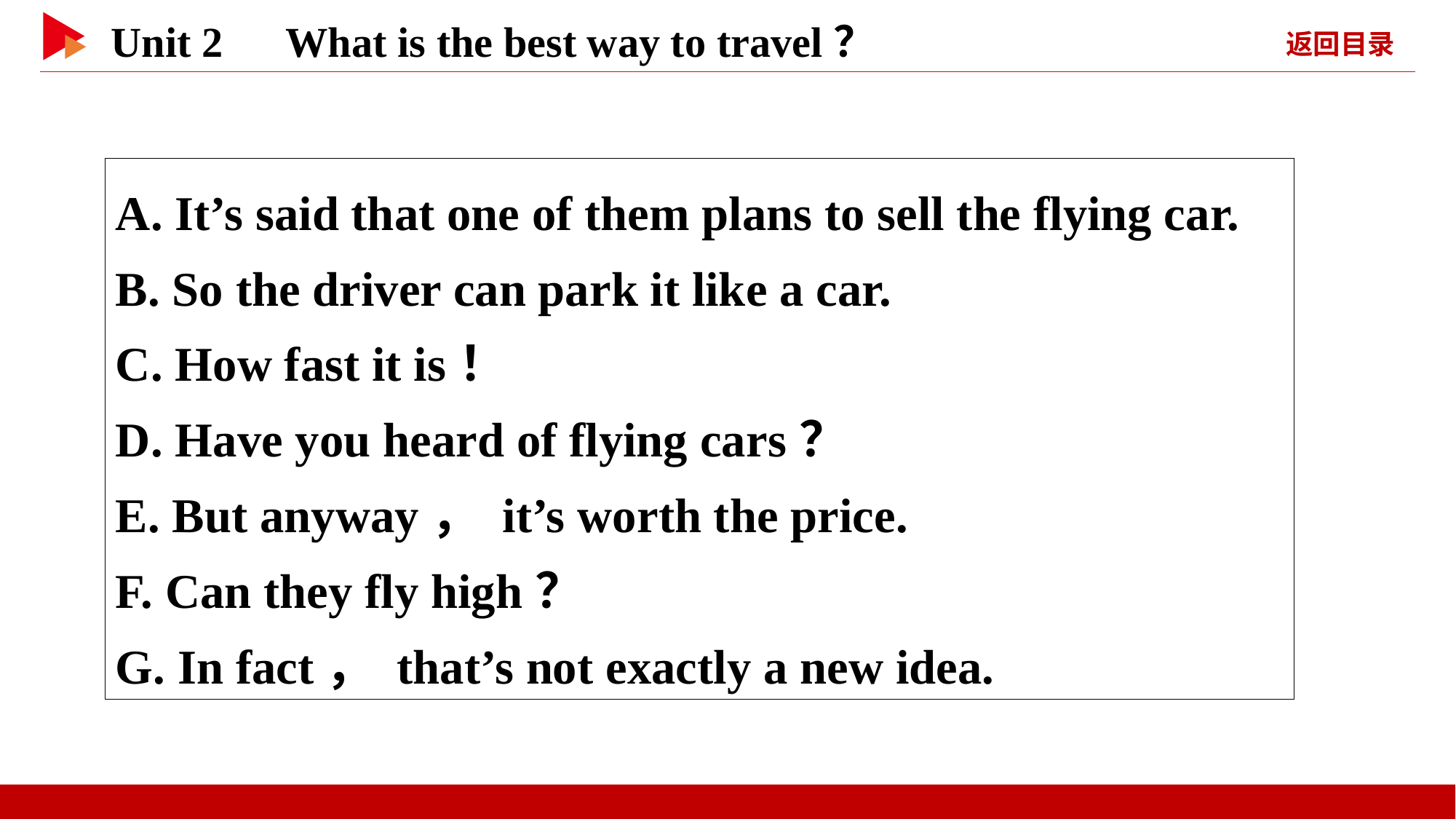

A. It’s said that one of them plans to sell the flying car.
B. So the driver can park it like a car.
C. How fast it is！
D. Have you heard of flying cars？
E. But anyway， it’s worth the price.
F. Can they fly high？
G. In fact， that’s not exactly a new idea.